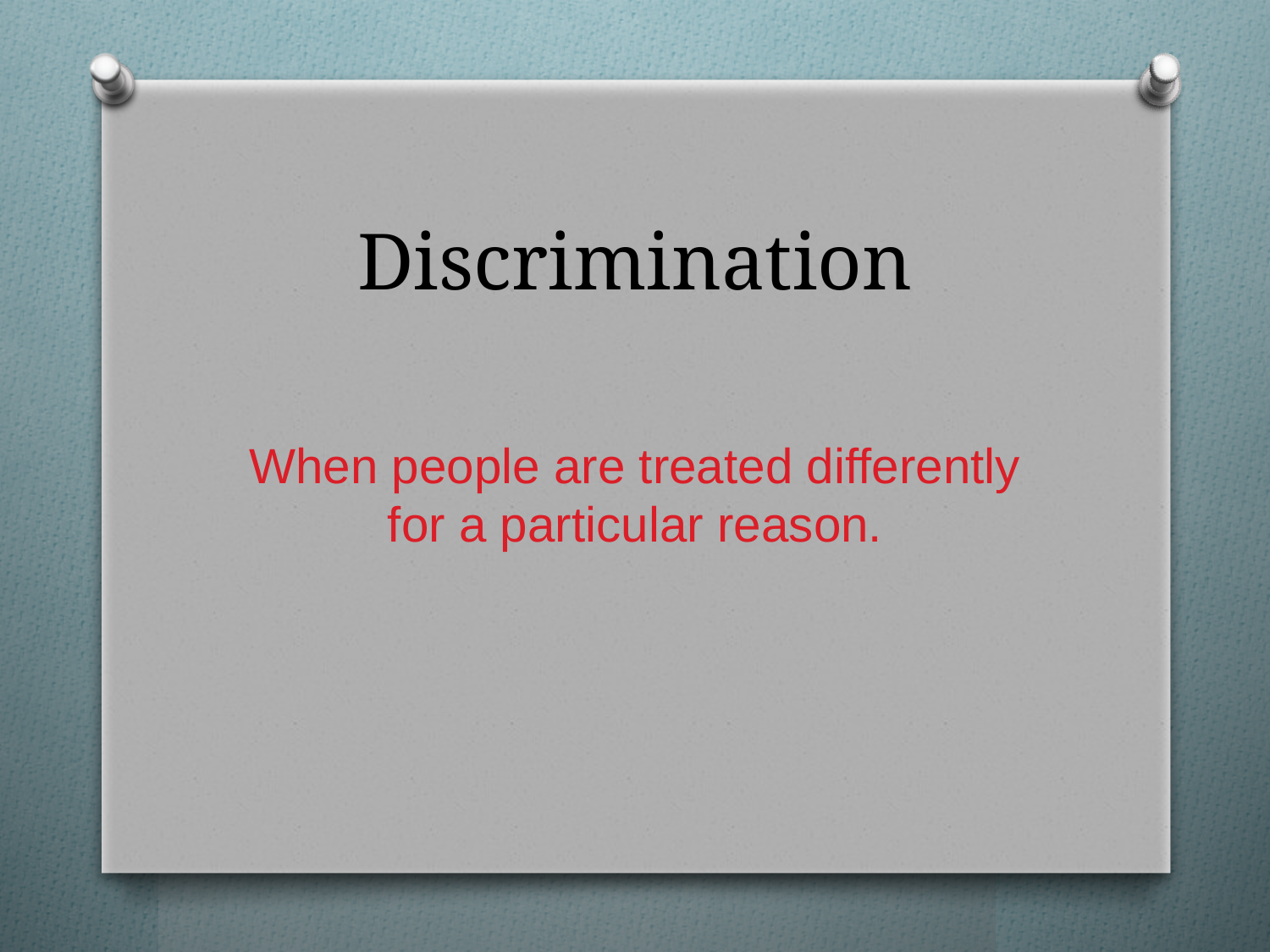

Discrimination

When people are treated differently for a particular reason.